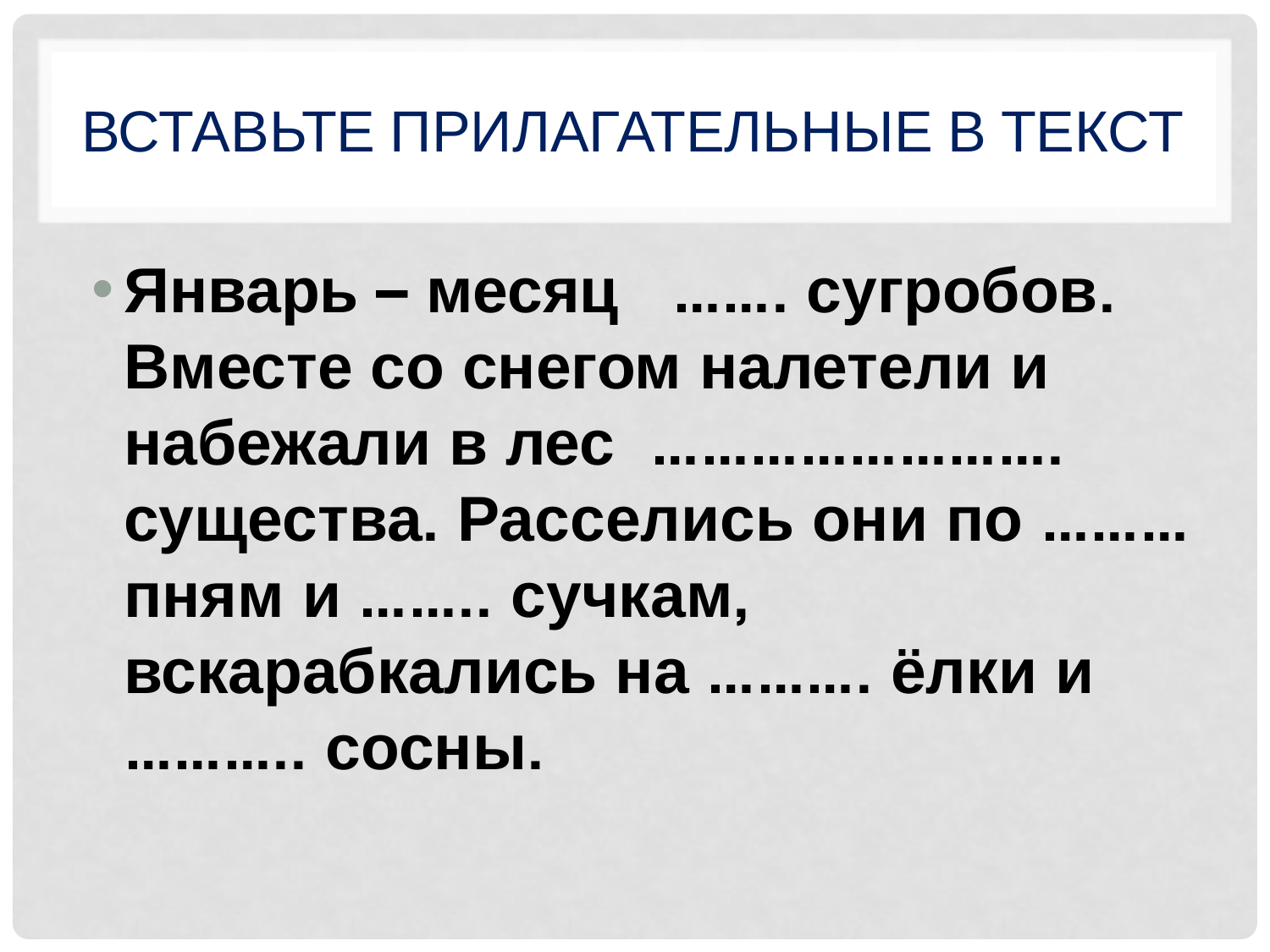

# Вставьте прилагательные в текст
Январь – месяц   ……. сугробов. Вместе со снегом налетели и набежали в лес  ……………………. существа. Расселись они по ……… пням и …….. сучкам, вскарабкались на ………. ёлки и ……….. сосны.